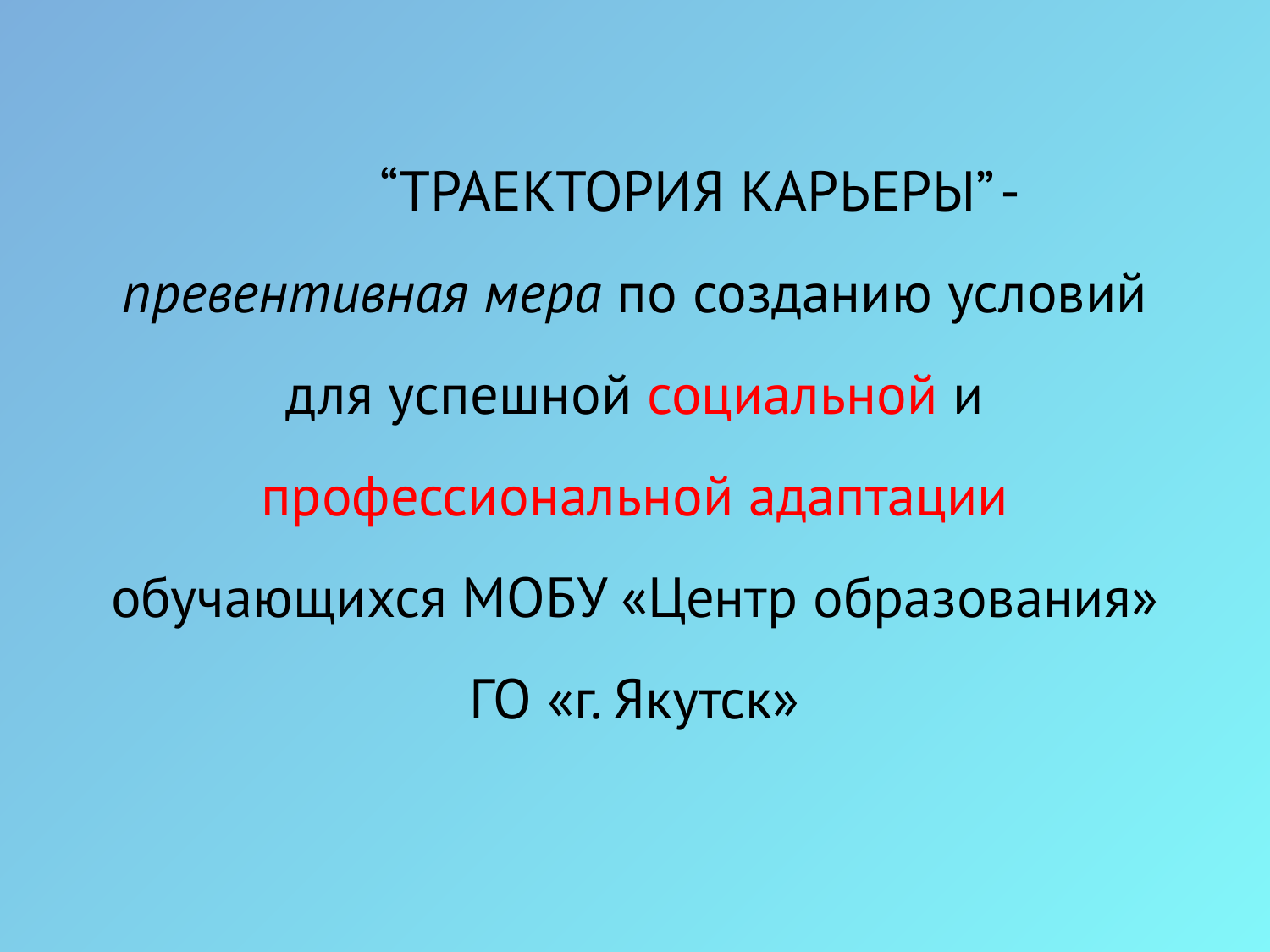

“ТРАЕКТОРИЯ КАРЬЕРЫ” - превентивная мера по созданию условий для успешной социальной и профессиональной адаптации обучающихся МОБУ «Центр образования» ГО «г. Якутск»